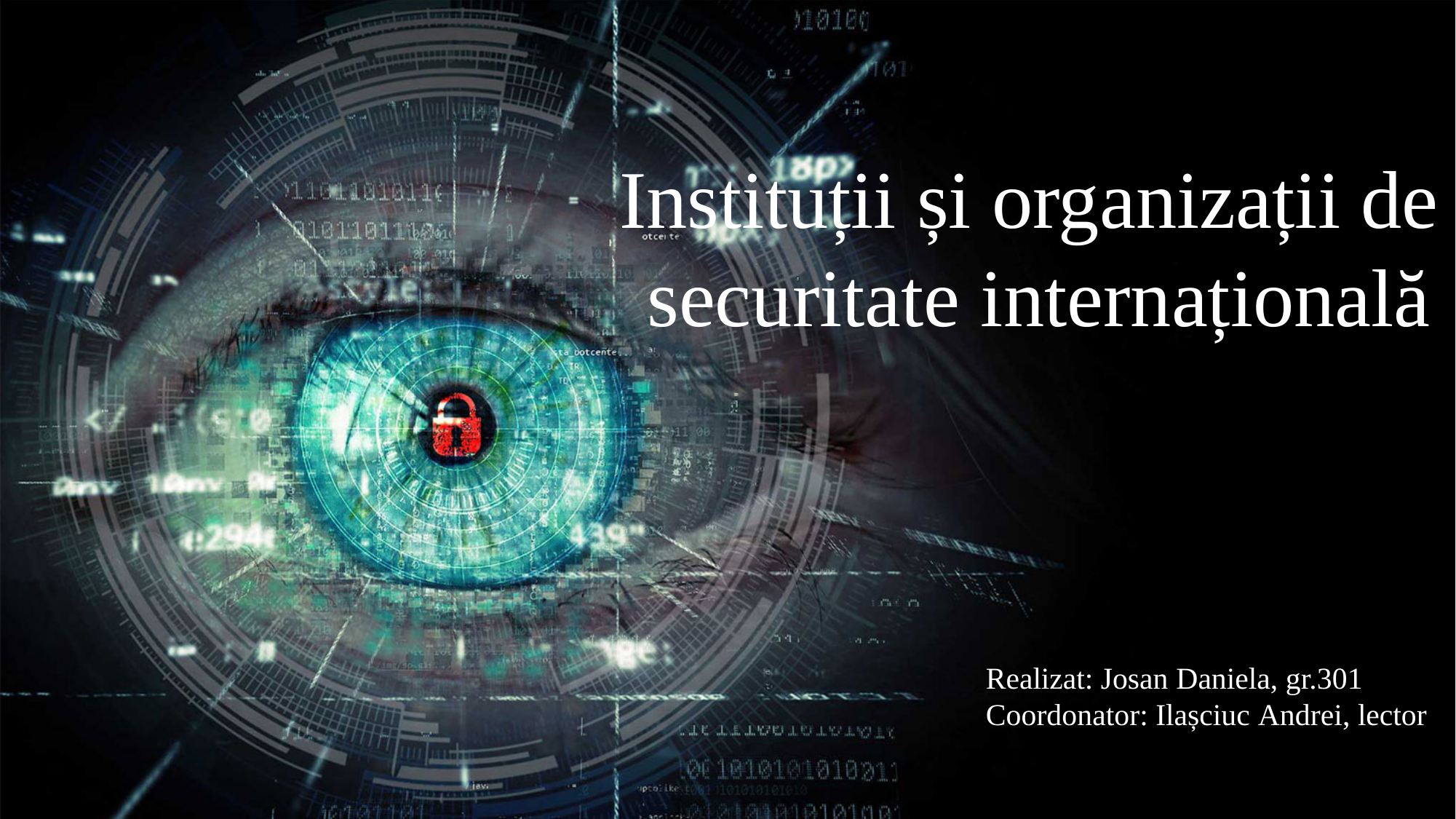

Instituții și organizații de
securitate internațională
Realizat: Josan Daniela, gr.301
Coordonator: Ilașciuc Andrei, lector